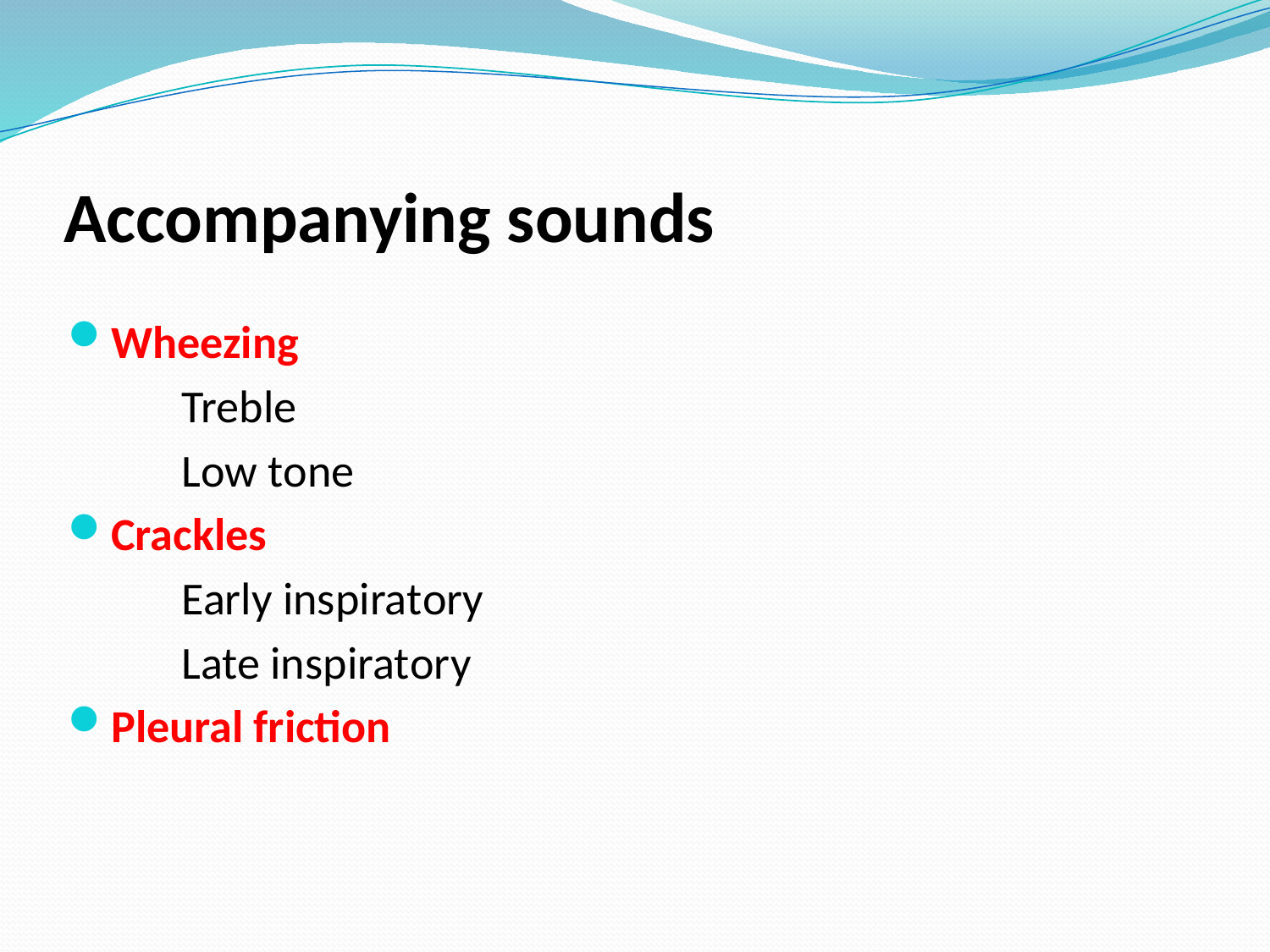

# Accompanying sounds
Wheezing
           Treble
           Low tone
Crackles
           Early inspiratory
           Late inspiratory
Pleural friction